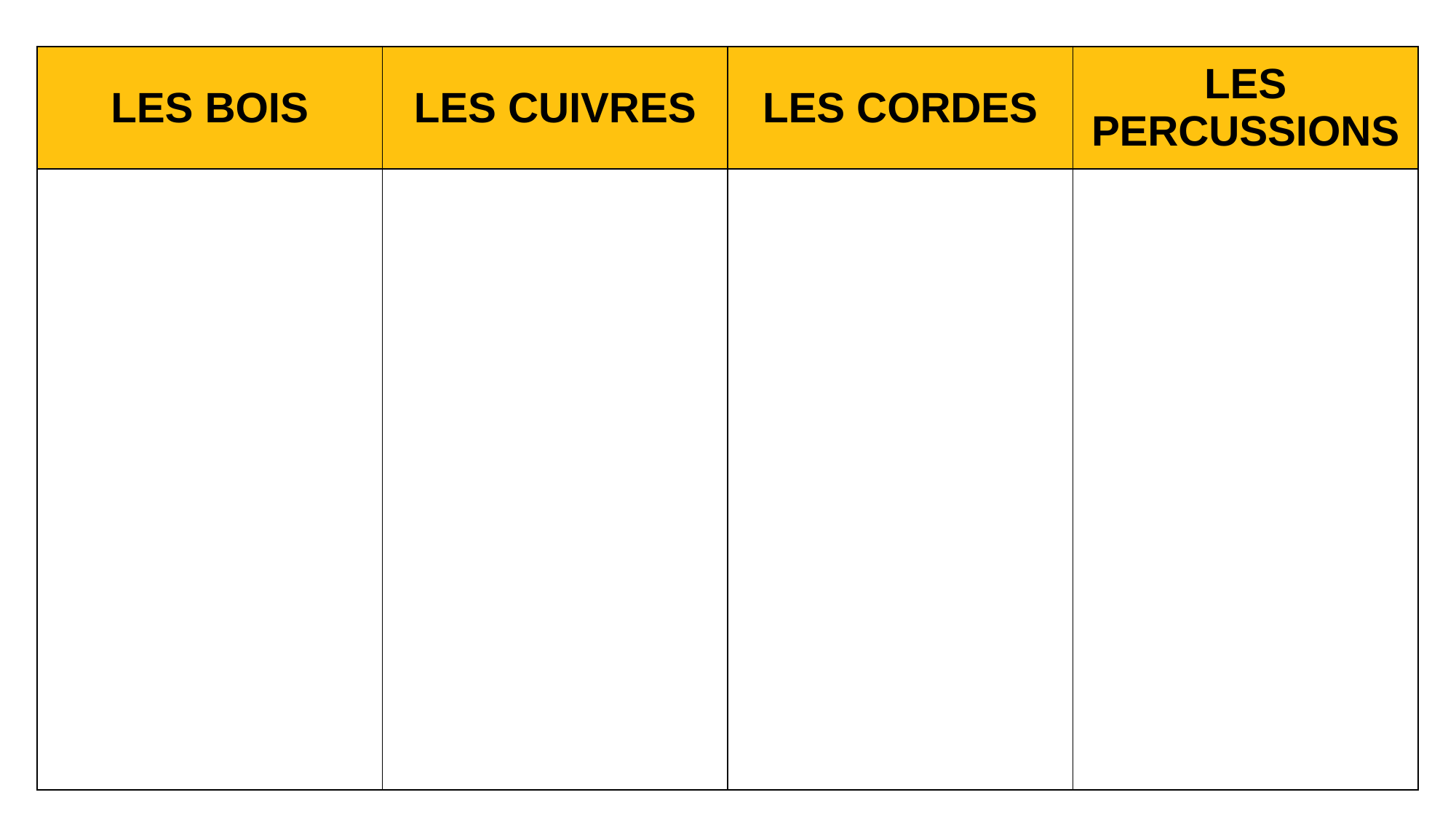

| LES BOIS | LES CUIVRES | LES CORDES | LES PERCUSSIONS |
| --- | --- | --- | --- |
|  |  |  |  |